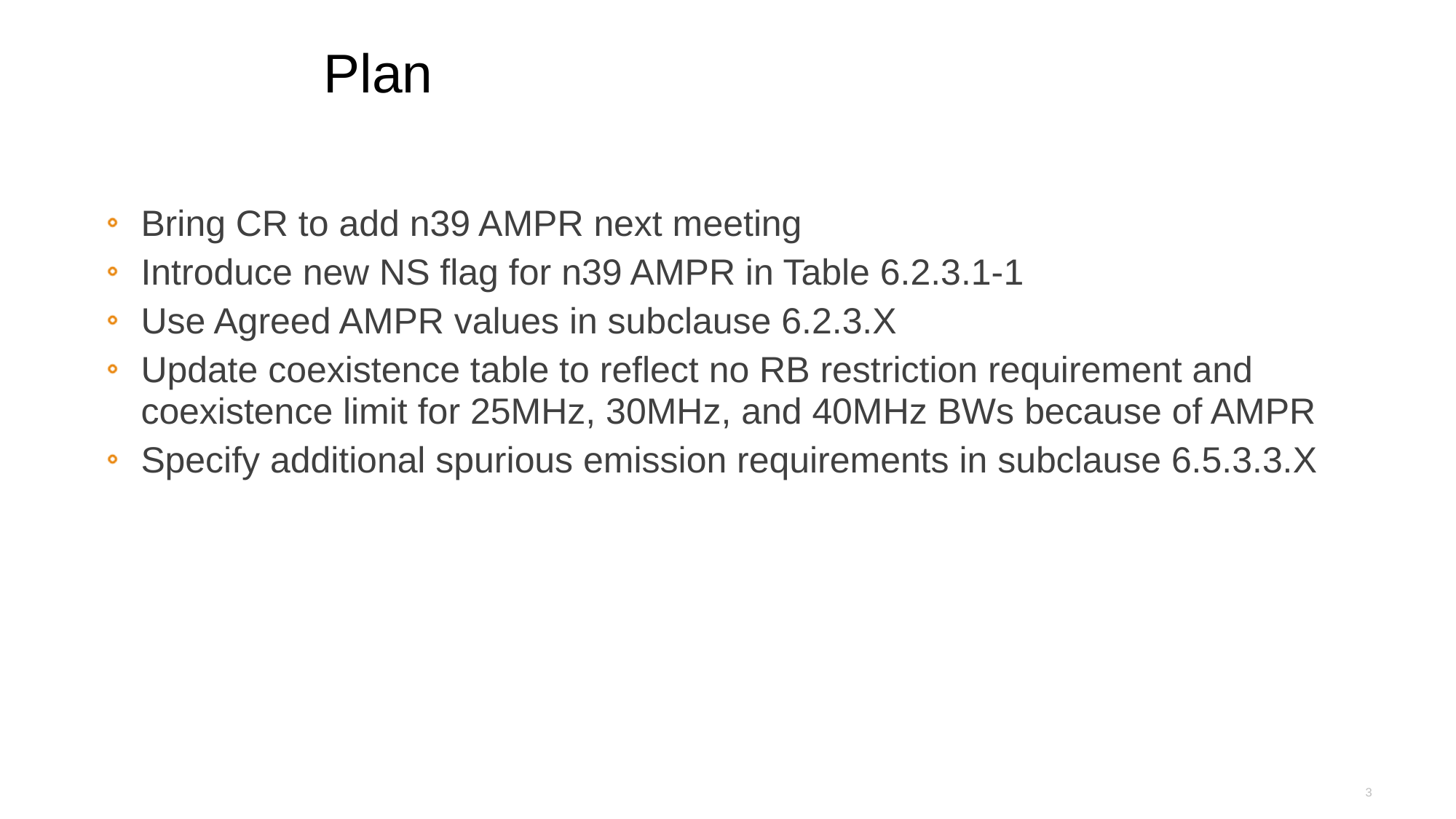

# Plan
Bring CR to add n39 AMPR next meeting
Introduce new NS flag for n39 AMPR in Table 6.2.3.1-1
Use Agreed AMPR values in subclause 6.2.3.X
Update coexistence table to reflect no RB restriction requirement and coexistence limit for 25MHz, 30MHz, and 40MHz BWs because of AMPR
Specify additional spurious emission requirements in subclause 6.5.3.3.X